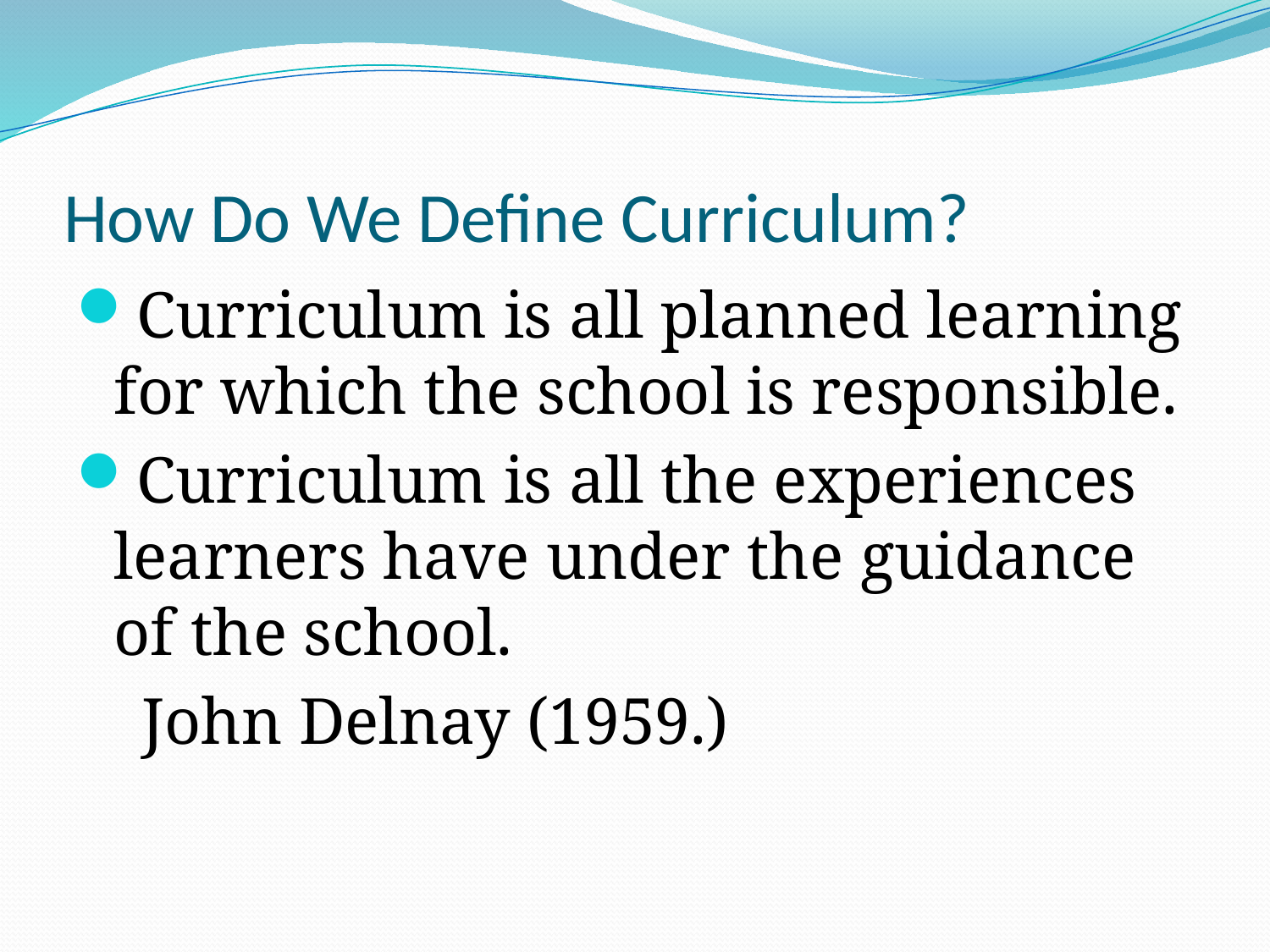

# How Do We Define Curriculum?
Curriculum is all planned learning for which the school is responsible.
Curriculum is all the experiences learners have under the guidance of the school.
    John Delnay (1959.)